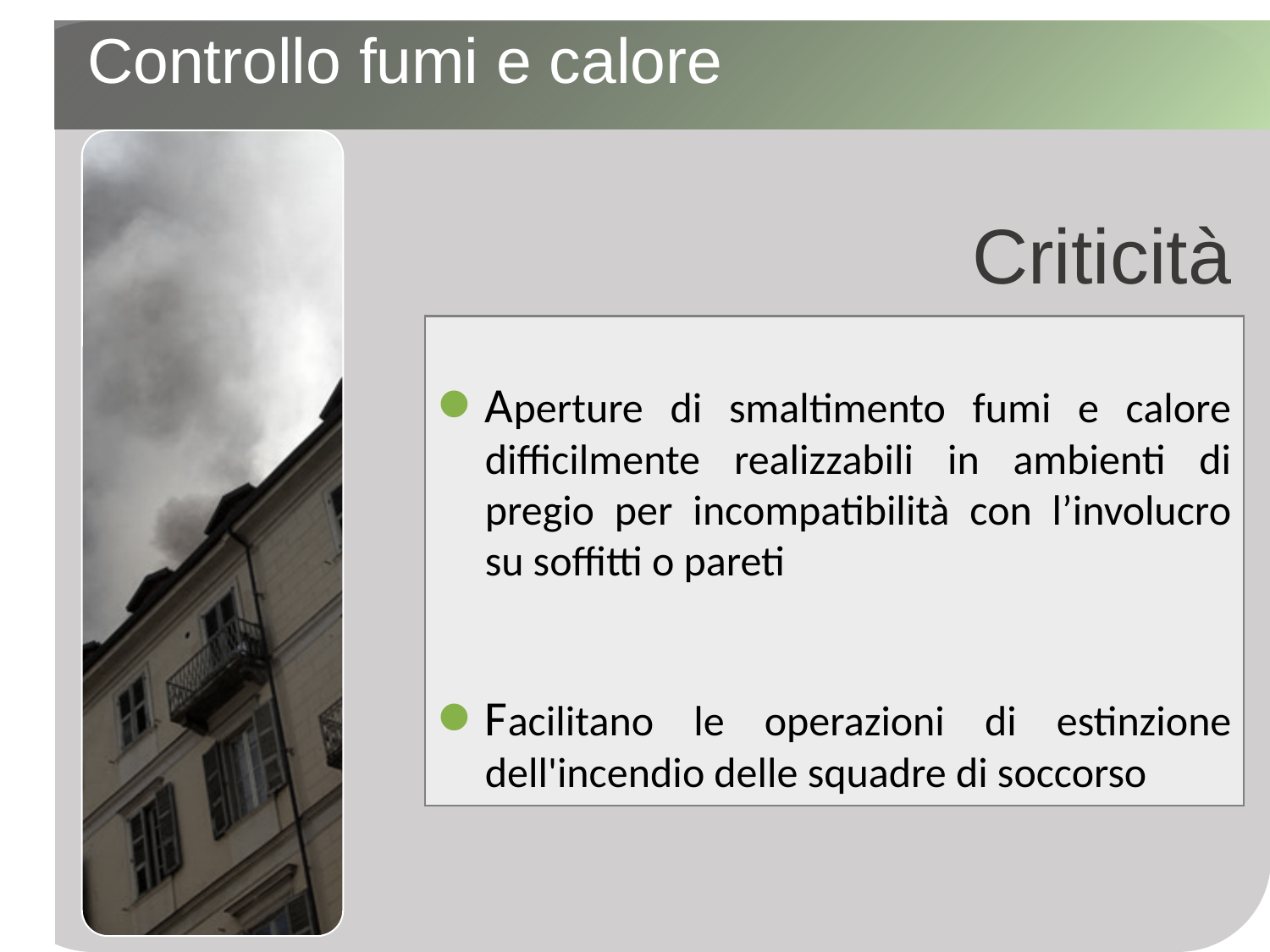

Controllo fumi e calore

Criticità

Aperture di smaltimento fumi e calore difficilmente realizzabili in ambienti di pregio per incompatibilità con l’involucro su soffitti o pareti

Facilitano le operazioni di estinzione dell'incendio delle squadre di soccorso